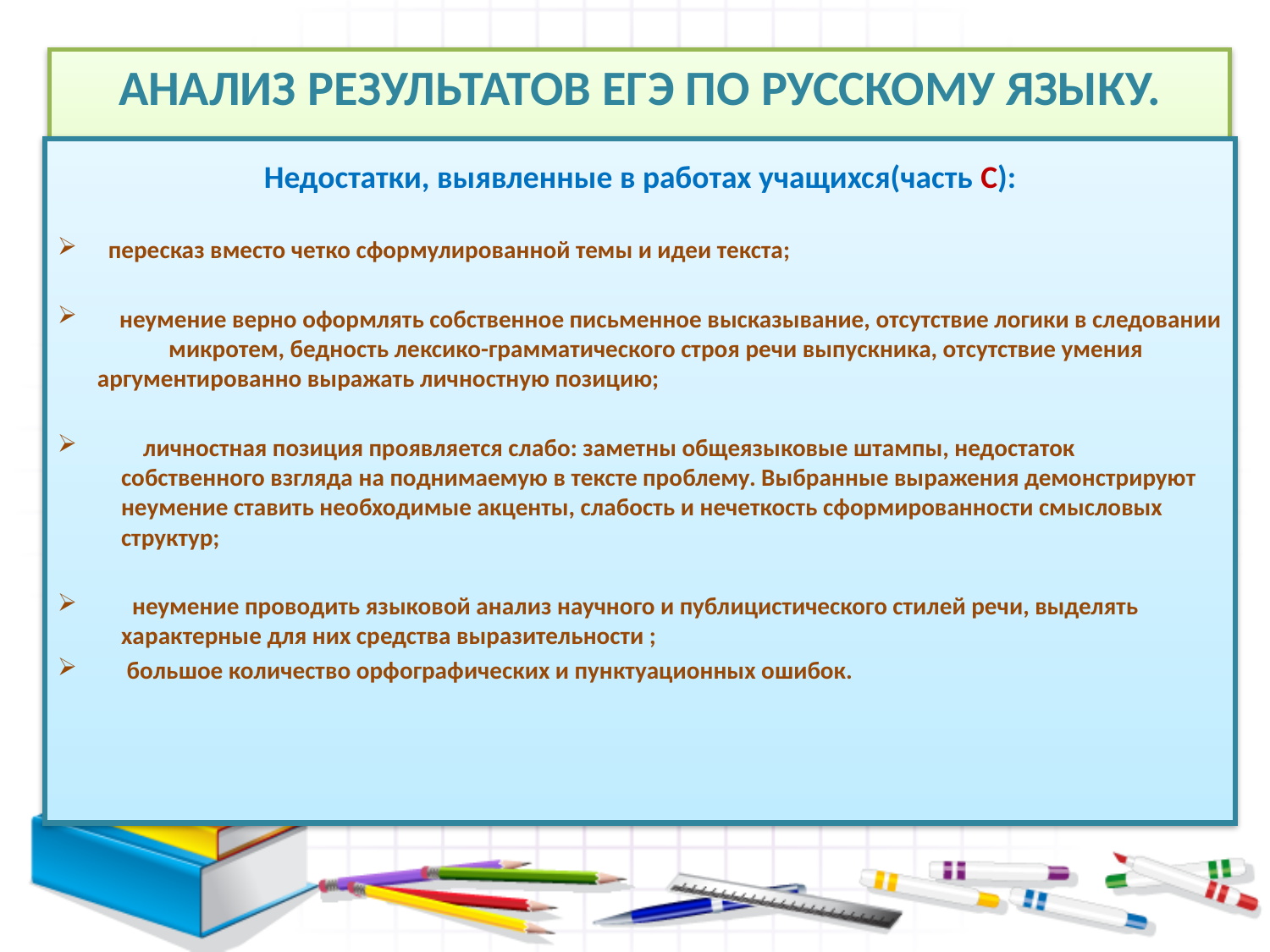

# АНАЛИЗ РЕЗУЛЬТАТОв ЕГЭ по русскому языку.
Недостатки, выявленные в работах учащихся(часть С):

  пересказ вместо четко сформулированной темы и идеи текста;

    неумение верно оформлять собственное письменное высказывание, отсутствие логики в следовании              микротем, бедность лексико-грамматического строя речи выпускника, отсутствие умения     аргументированно выражать личностную позицию;

    личностная позиция проявляется слабо: заметны общеязыковые штампы, недостаток собственного взгляда на поднимаемую в тексте проблему. Выбранные выражения демонстрируют неумение ставить необходимые акценты, слабость и нечеткость сформированности смысловых структур;

  неумение проводить языковой анализ научного и публицистического стилей речи, выделять характерные для них средства выразительности ;
 большое количество орфографических и пунктуационных ошибок.